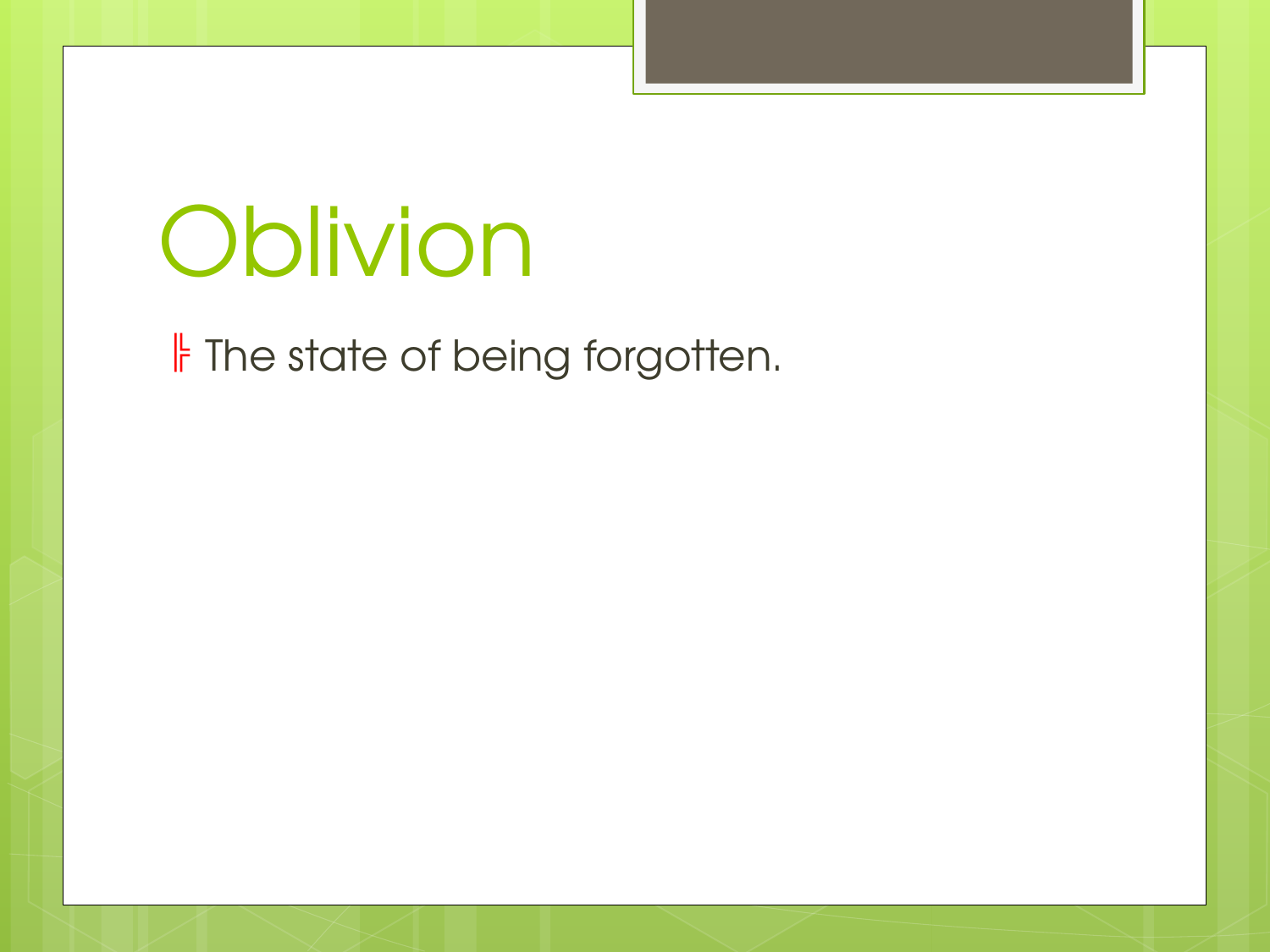

# Oblivion
The state of being forgotten.